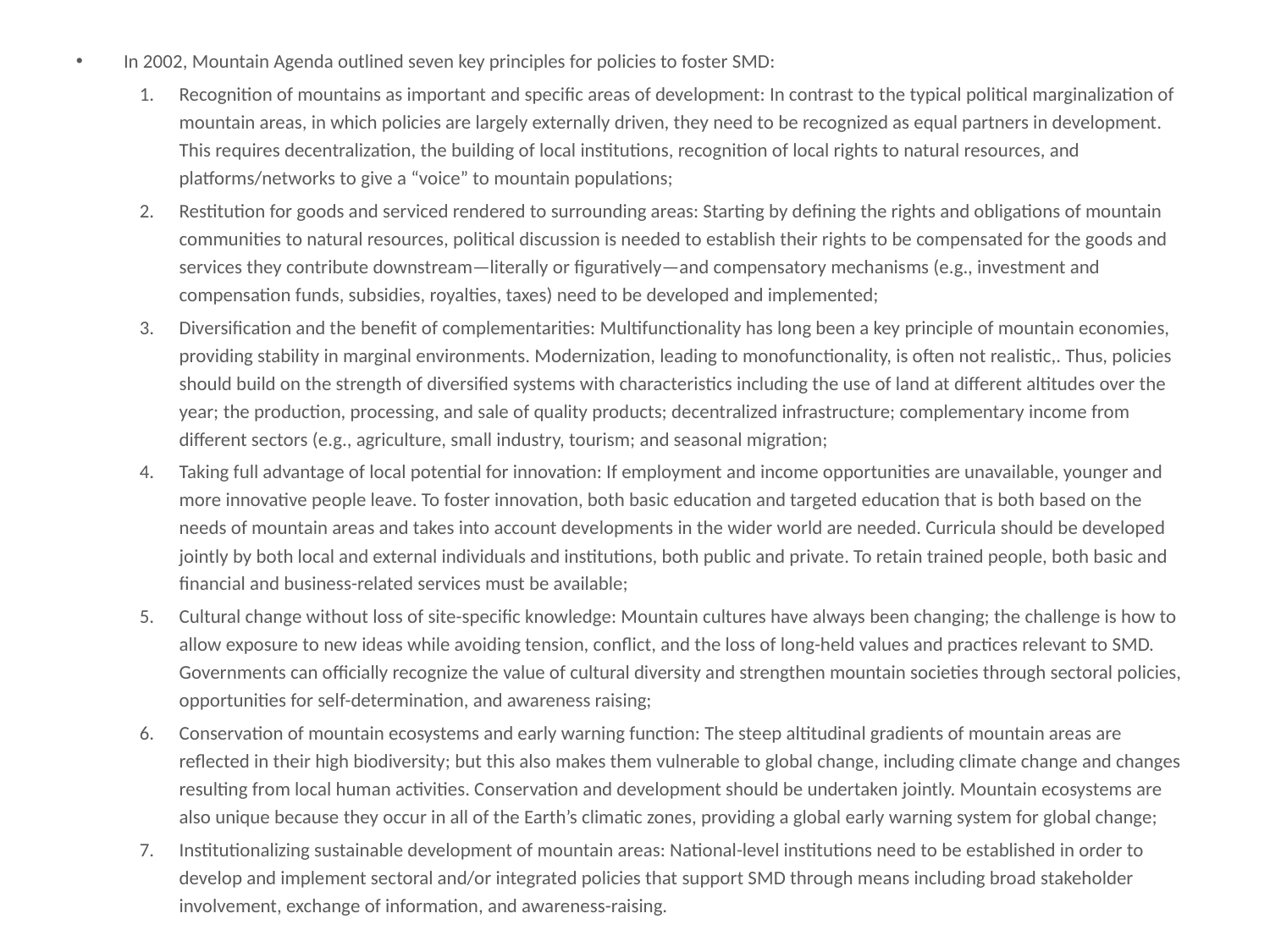

# In 2002, Mountain Agenda outlined seven key principles for policies to foster...
In 2002, Mountain Agenda outlined seven key principles for policies to foster SMD:
Recognition of mountains as important and specific areas of development: In contrast to the typical political marginalization of mountain areas, in which policies are largely externally driven, they need to be recognized as equal partners in development. This requires decentralization, the building of local institutions, recognition of local rights to natural resources, and platforms/networks to give a “voice” to mountain populations;
Restitution for goods and serviced rendered to surrounding areas: Starting by defining the rights and obligations of mountain communities to natural resources, political discussion is needed to establish their rights to be compensated for the goods and services they contribute downstream—literally or figuratively—and compensatory mechanisms (e.g., investment and compensation funds, subsidies, royalties, taxes) need to be developed and implemented;
Diversification and the benefit of complementarities: Multifunctionality has long been a key principle of mountain economies, providing stability in marginal environments. Modernization, leading to monofunctionality, is often not realistic,. Thus, policies should build on the strength of diversified systems with characteristics including the use of land at different altitudes over the year; the production, processing, and sale of quality products; decentralized infrastructure; complementary income from different sectors (e.g., agriculture, small industry, tourism; and seasonal migration;
Taking full advantage of local potential for innovation: If employment and income opportunities are unavailable, younger and more innovative people leave. To foster innovation, both basic education and targeted education that is both based on the needs of mountain areas and takes into account developments in the wider world are needed. Curricula should be developed jointly by both local and external individuals and institutions, both public and private. To retain trained people, both basic and financial and business-related services must be available;
Cultural change without loss of site-specific knowledge: Mountain cultures have always been changing; the challenge is how to allow exposure to new ideas while avoiding tension, conflict, and the loss of long-held values and practices relevant to SMD. Governments can officially recognize the value of cultural diversity and strengthen mountain societies through sectoral policies, opportunities for self-determination, and awareness raising;
Conservation of mountain ecosystems and early warning function: The steep altitudinal gradients of mountain areas are reflected in their high biodiversity; but this also makes them vulnerable to global change, including climate change and changes resulting from local human activities. Conservation and development should be undertaken jointly. Mountain ecosystems are also unique because they occur in all of the Earth’s climatic zones, providing a global early warning system for global change;
Institutionalizing sustainable development of mountain areas: National-level institutions need to be established in order to develop and implement sectoral and/or integrated policies that support SMD through means including broad stakeholder involvement, exchange of information, and awareness-raising.